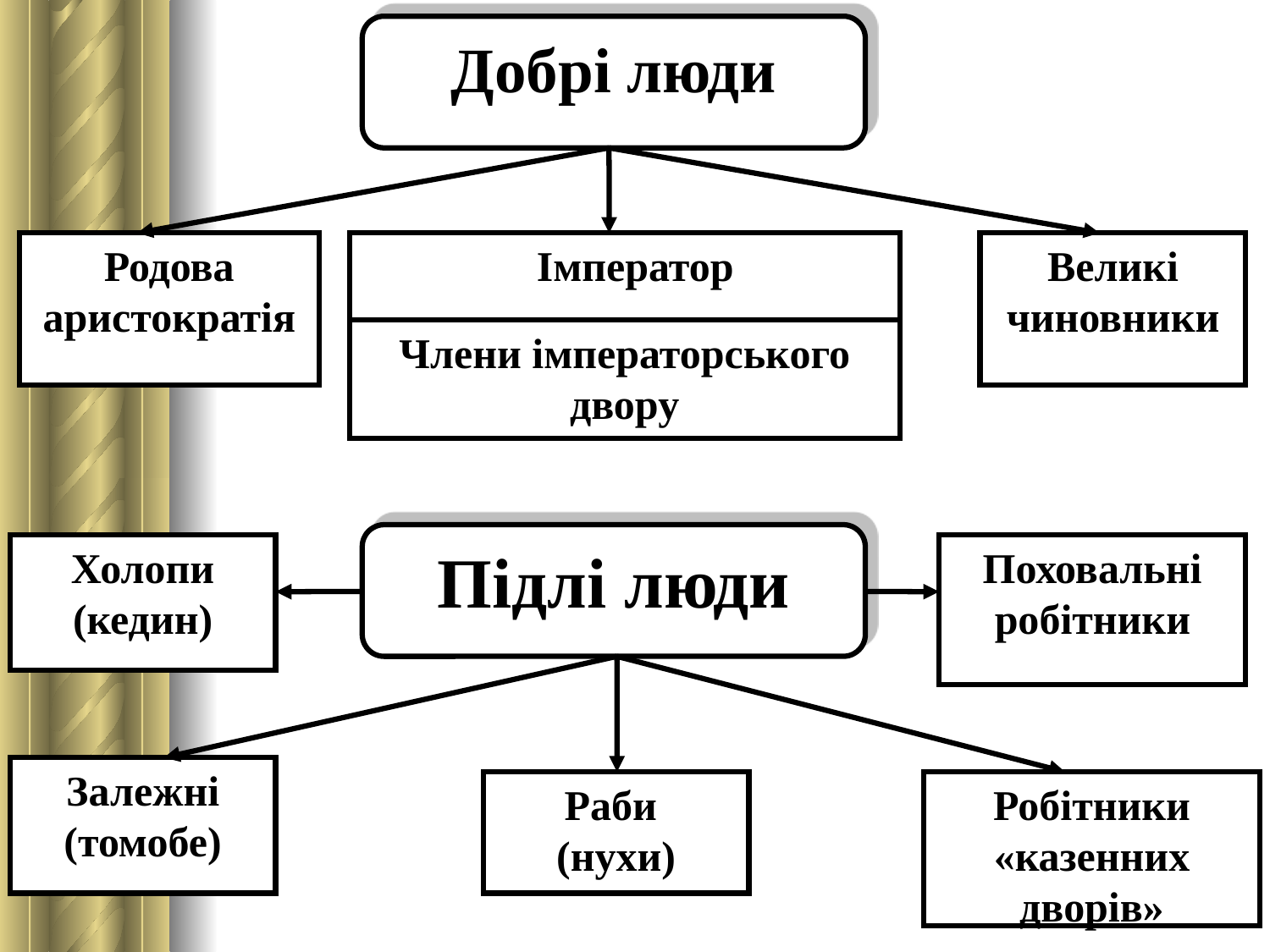

Добрі люди

Родова аристократія

  Імператор

Великі чиновники

Члени імператорського двору

Підлі люди

Холопи (кедин)

Поховальні робітники

Залежні (томобе)

Раби
(нухи)

Робітники «казенних дворів»